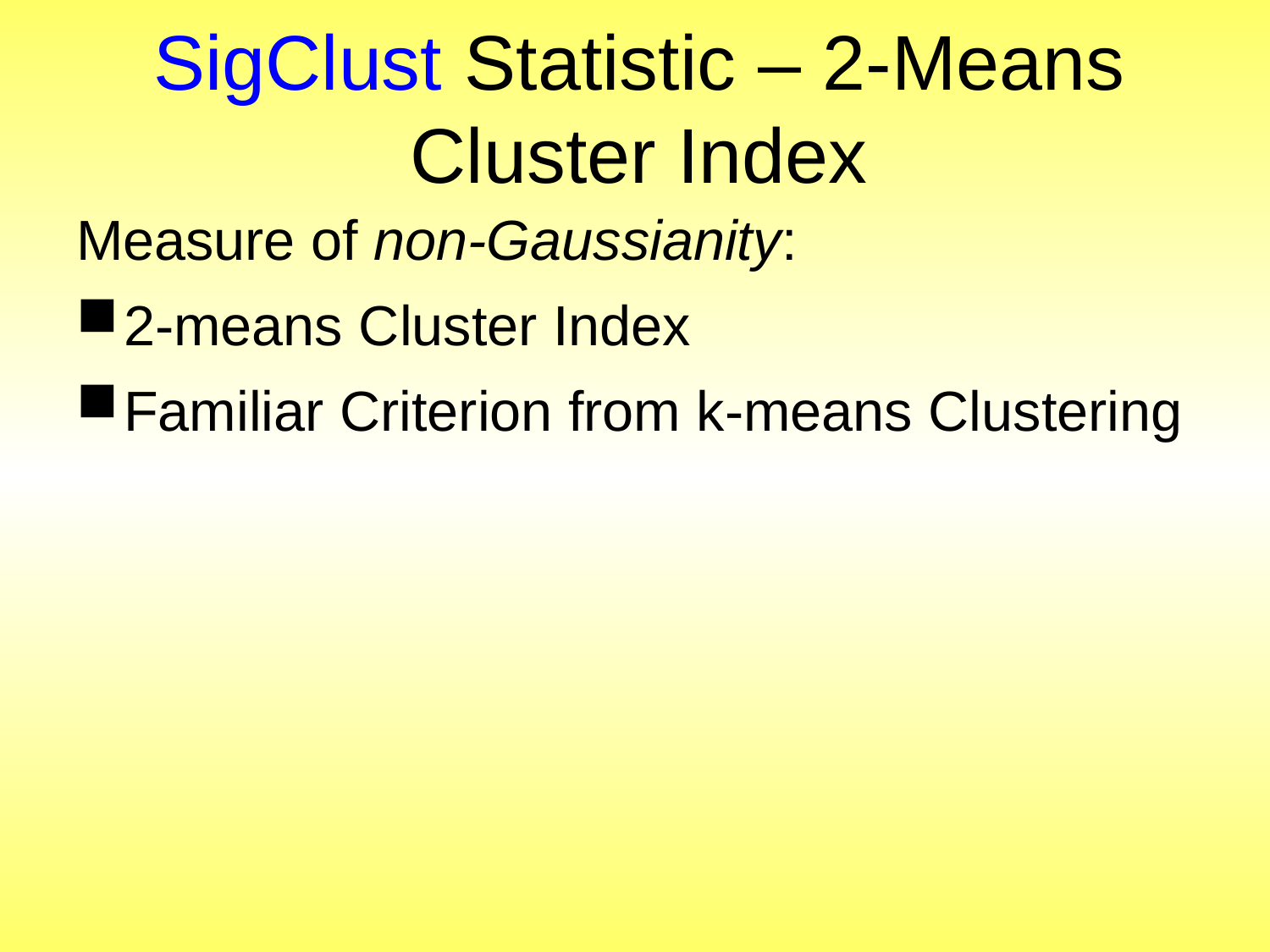

# SigClust Statistic – 2-Means Cluster Index
Measure of non-Gaussianity:
2-means Cluster Index
Familiar Criterion from k-means Clustering